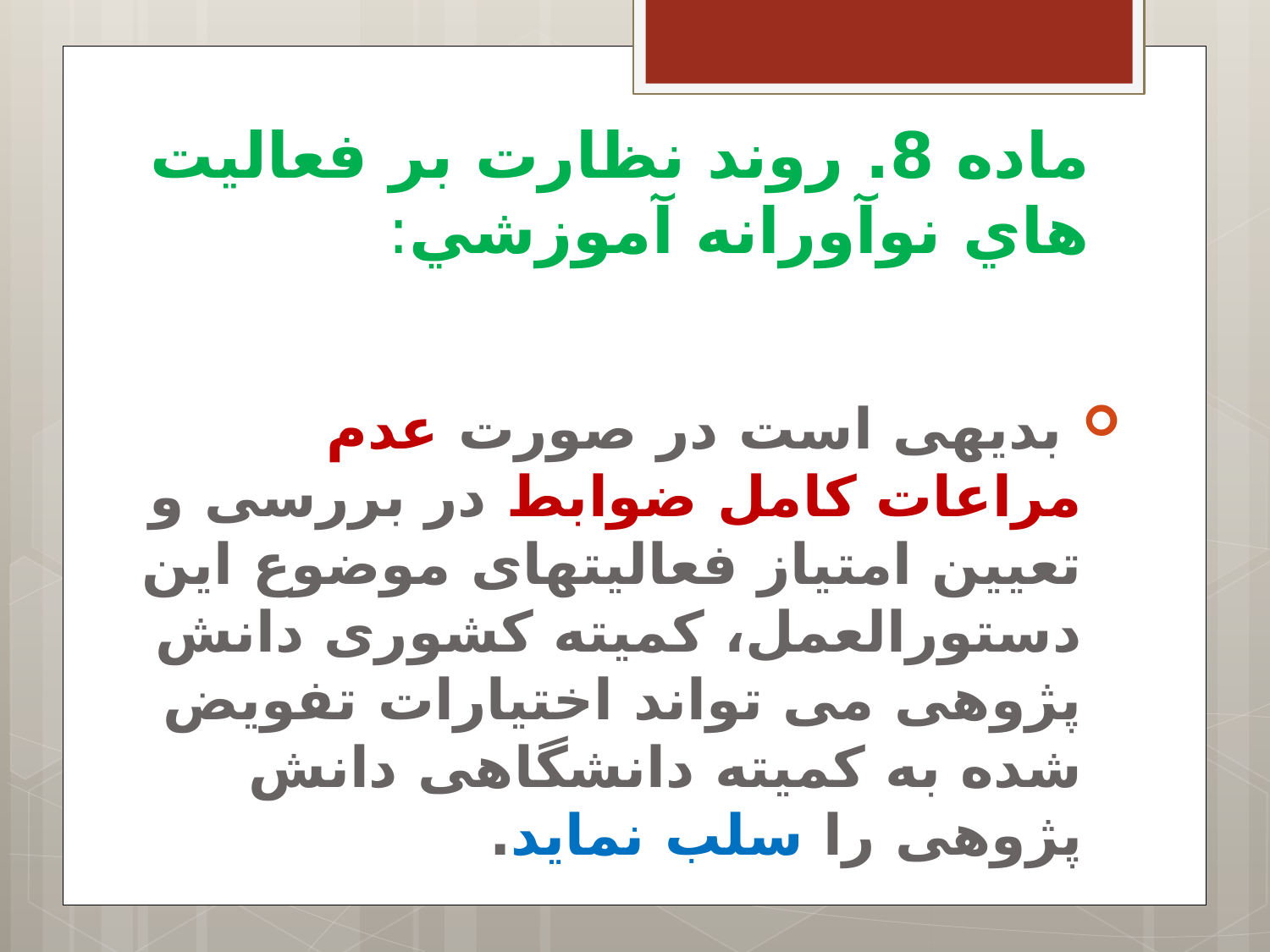

# ماده 8. روند نظارت بر فعاليت هاي نوآورانه آموزشي:

 بدیهی است در صورت عدم مراعات کامل ضوابط در بررسی و تعیین امتیاز فعالیتهای موضوع این دستورالعمل، کمیته کشوری دانش پژوهی می تواند اختیارات تفویض شده به کمیته دانشگاهی دانش پژوهی را سلب نماید.